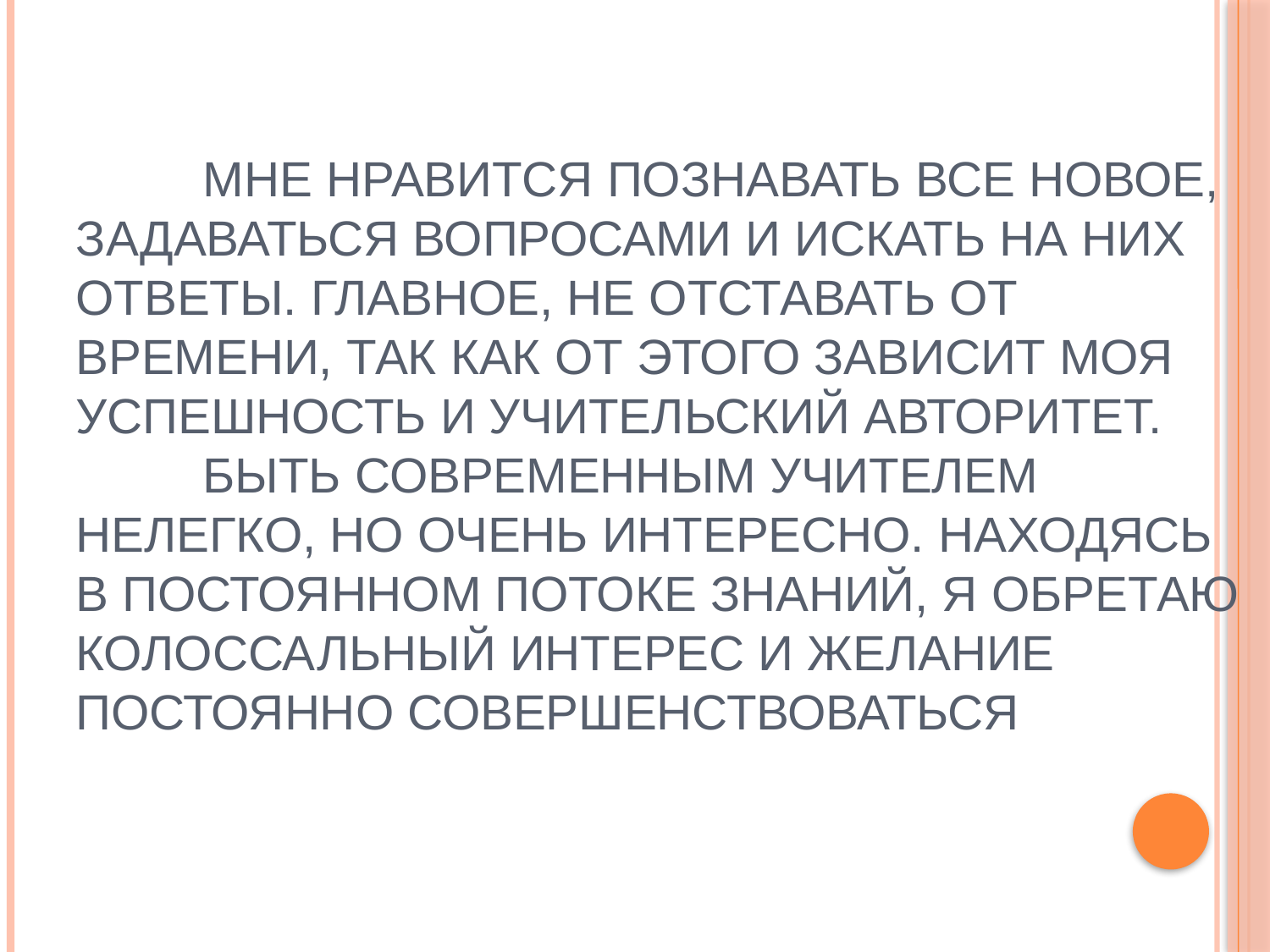

# Мне нравится познавать все новое, задаваться вопросами и искать на них ответы. Главное, не отставать от времени, так как от этого зависит моя успешность и учительский авторитет. Быть современным учителем нелегко, но очень интересно. Находясь в постоянном потоке знаний, я обретаю колоссальный интерес и желание постоянно совершенствоваться